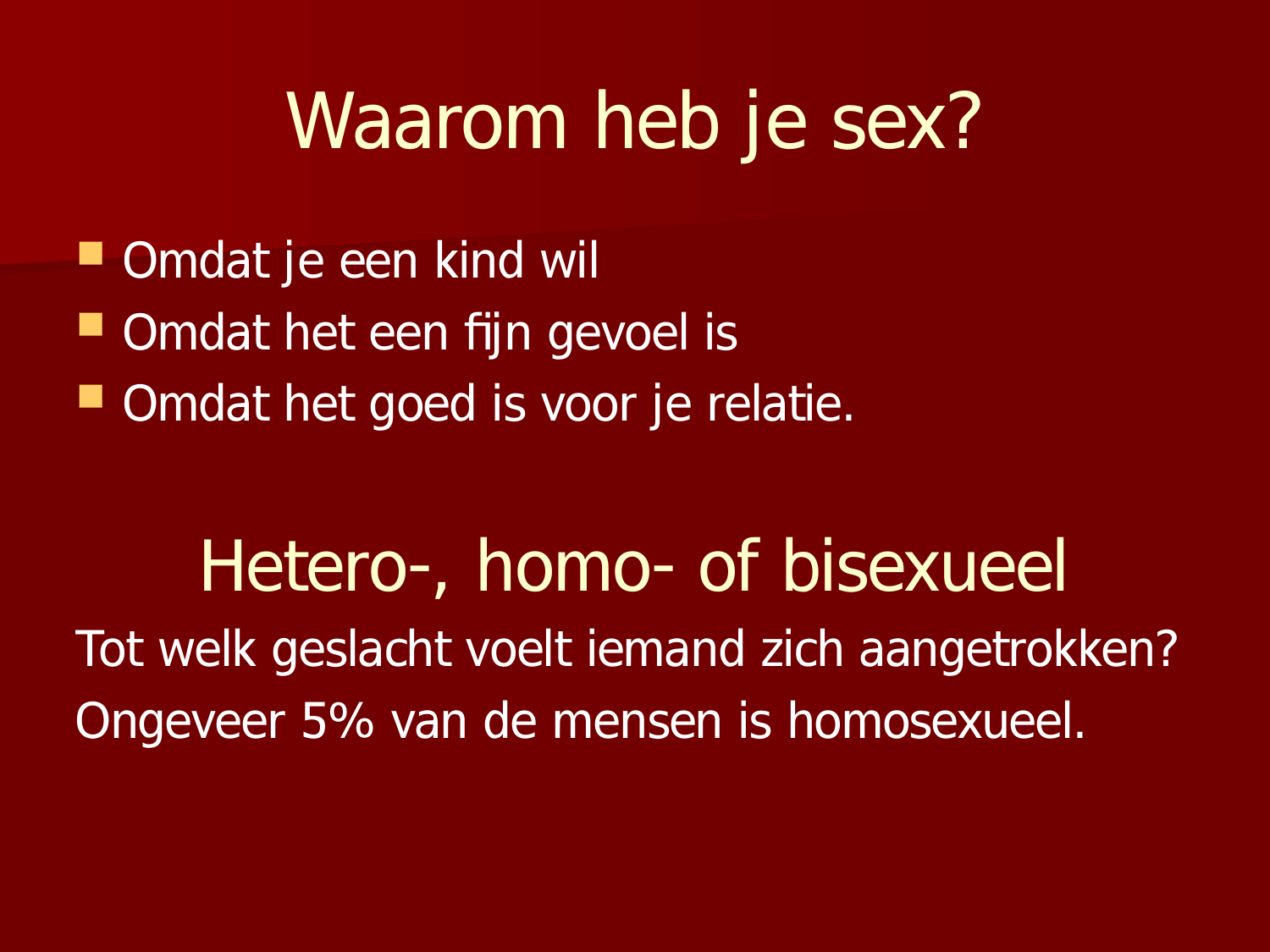

Waarom heb je sex?
Omdat je een kind wil
Omdat het een fijn gevoel is
Omdat het goed is voor je relatie.

Hetero-, homo- of bisexueel
Tot welk geslacht voelt iemand zich aangetrokken?
Ongeveer 5% van de mensen is homosexueel.